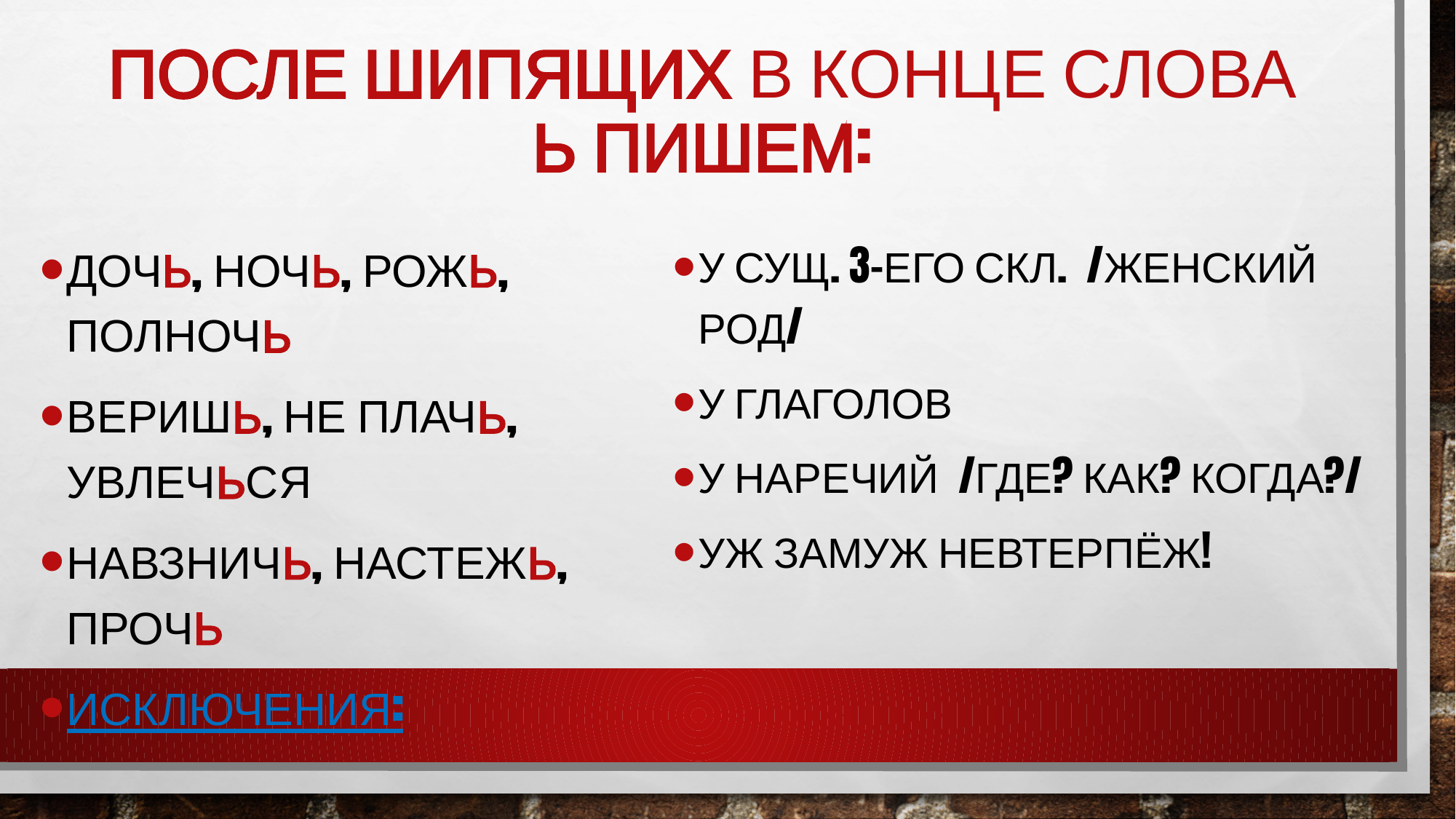

# После шипящих в конце слова Ь пишем:
дочь, ночь, рожь, полночь
веришь, не плачь, увлечься
навзничь, настежь, прочь
ИСКЛЮЧЕНИЯ:
у сущ. 3-его скл.  /женский род/
у глаголов
у наречий  /где? как? когда?/
уж замуж невтерпёж!